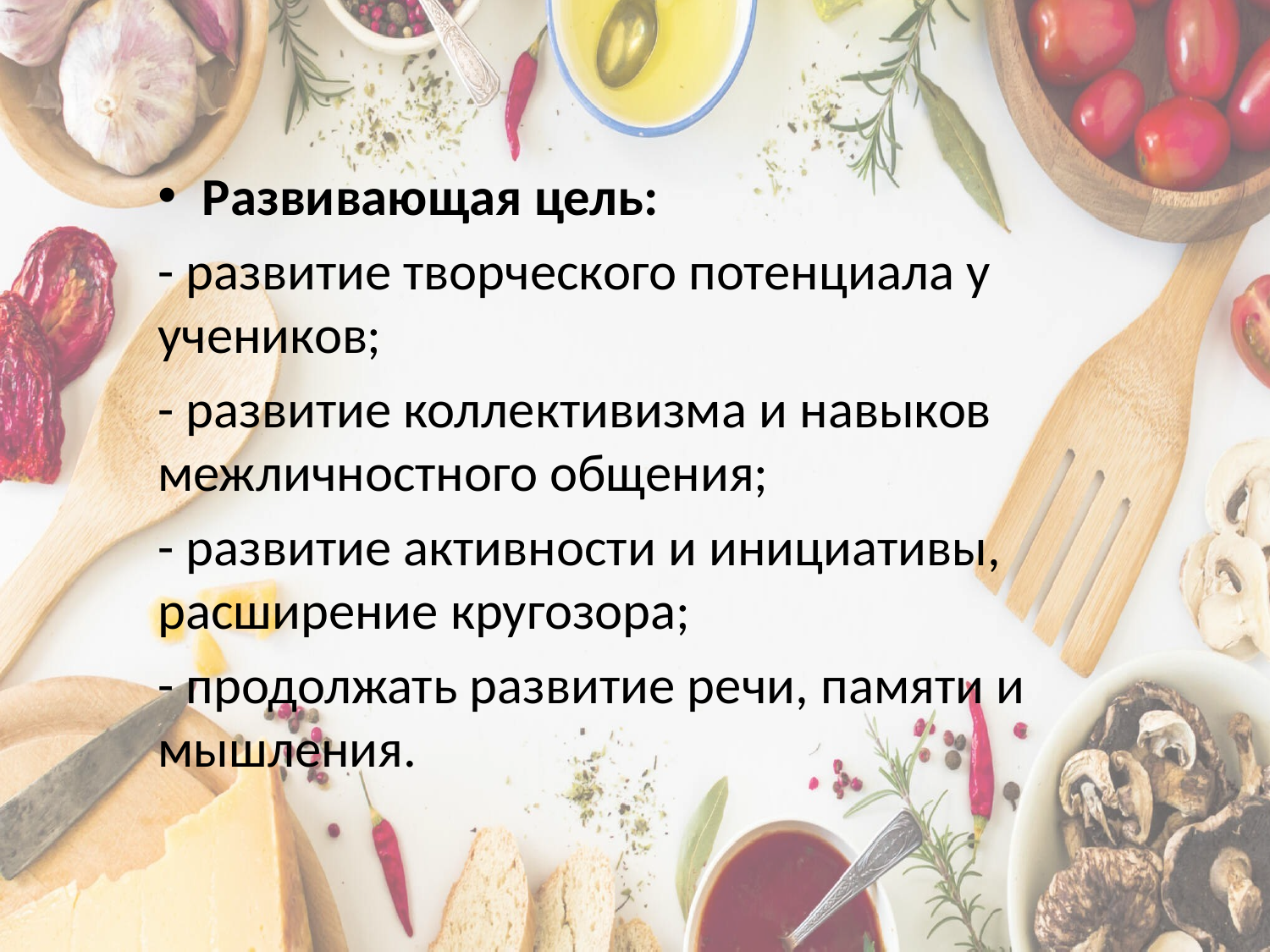

Развивающая цель:
- развитие творческого потенциала у учеников;
- развитие коллективизма и навыков межличностного общения;
- развитие активности и инициативы, расширение кругозора;
- продолжать развитие речи, памяти и мышления.